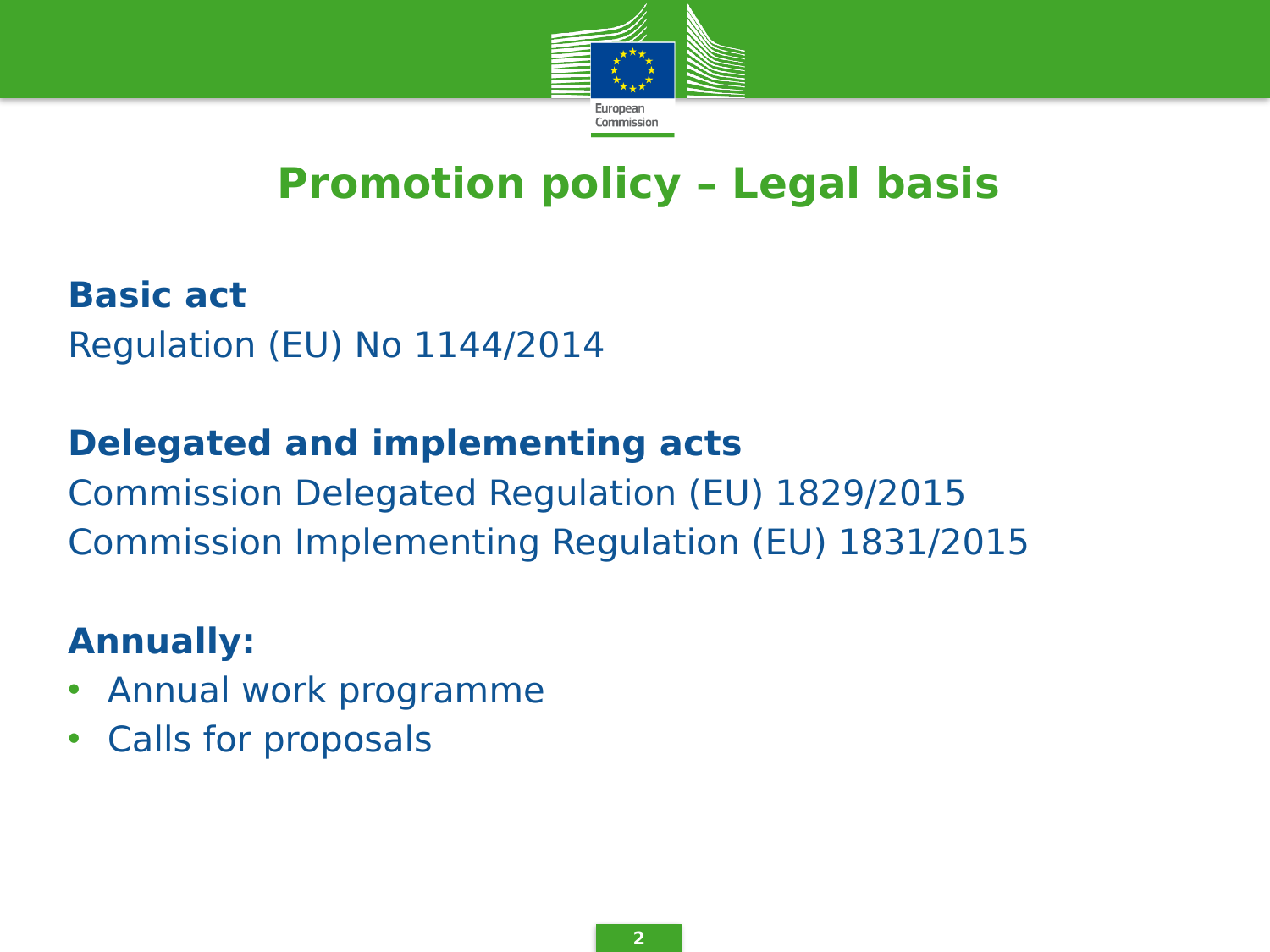

# Promotion policy – Legal basis
Basic act
Regulation (EU) No 1144/2014

Delegated and implementing acts
Commission Delegated Regulation (EU) 1829/2015
Commission Implementing Regulation (EU) 1831/2015

Annually:
Annual work programme
Calls for proposals

2